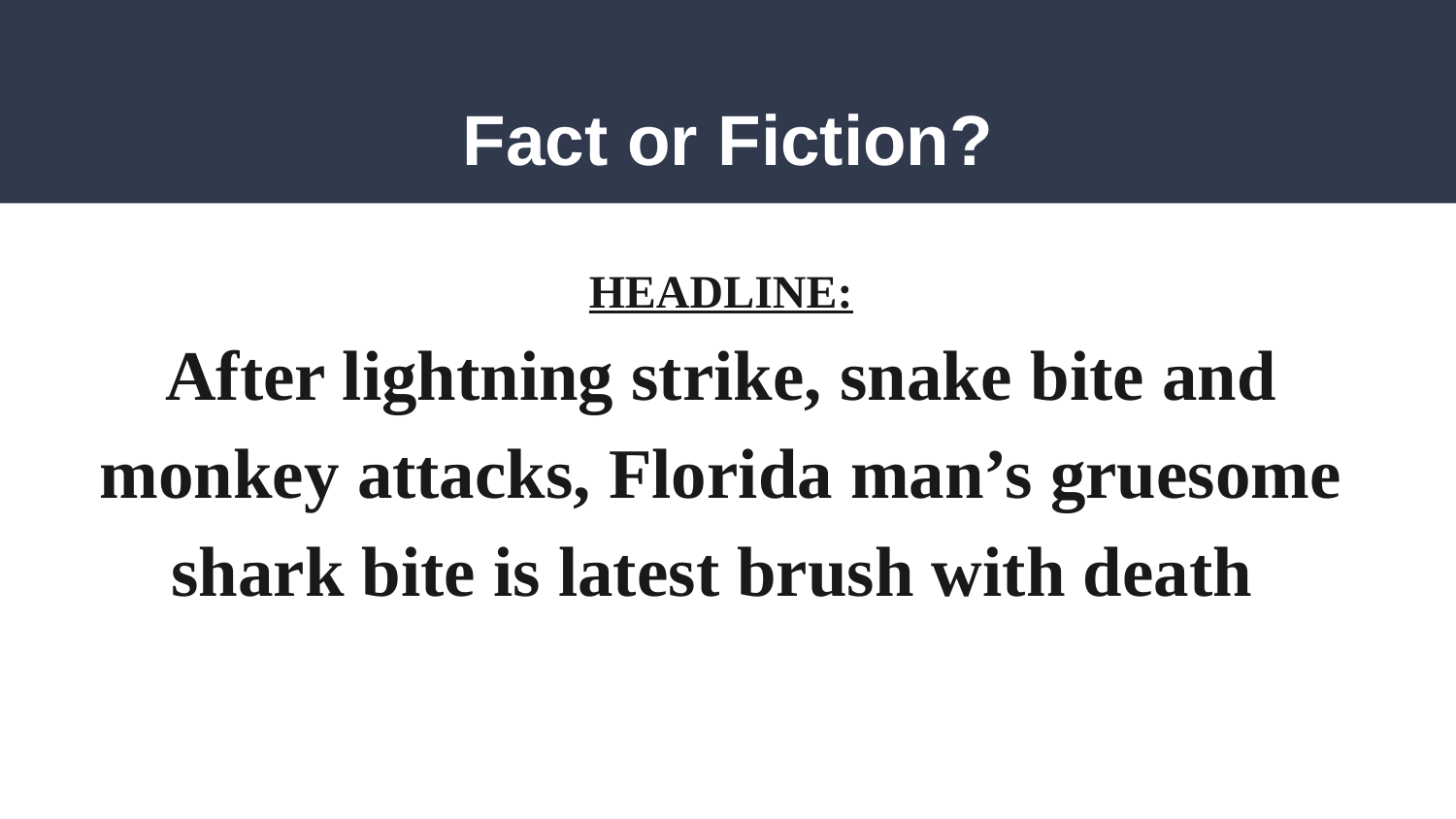

# Fact or Fiction?
HEADLINE:
After lightning strike, snake bite and monkey attacks, Florida man’s gruesome shark bite is latest brush with death